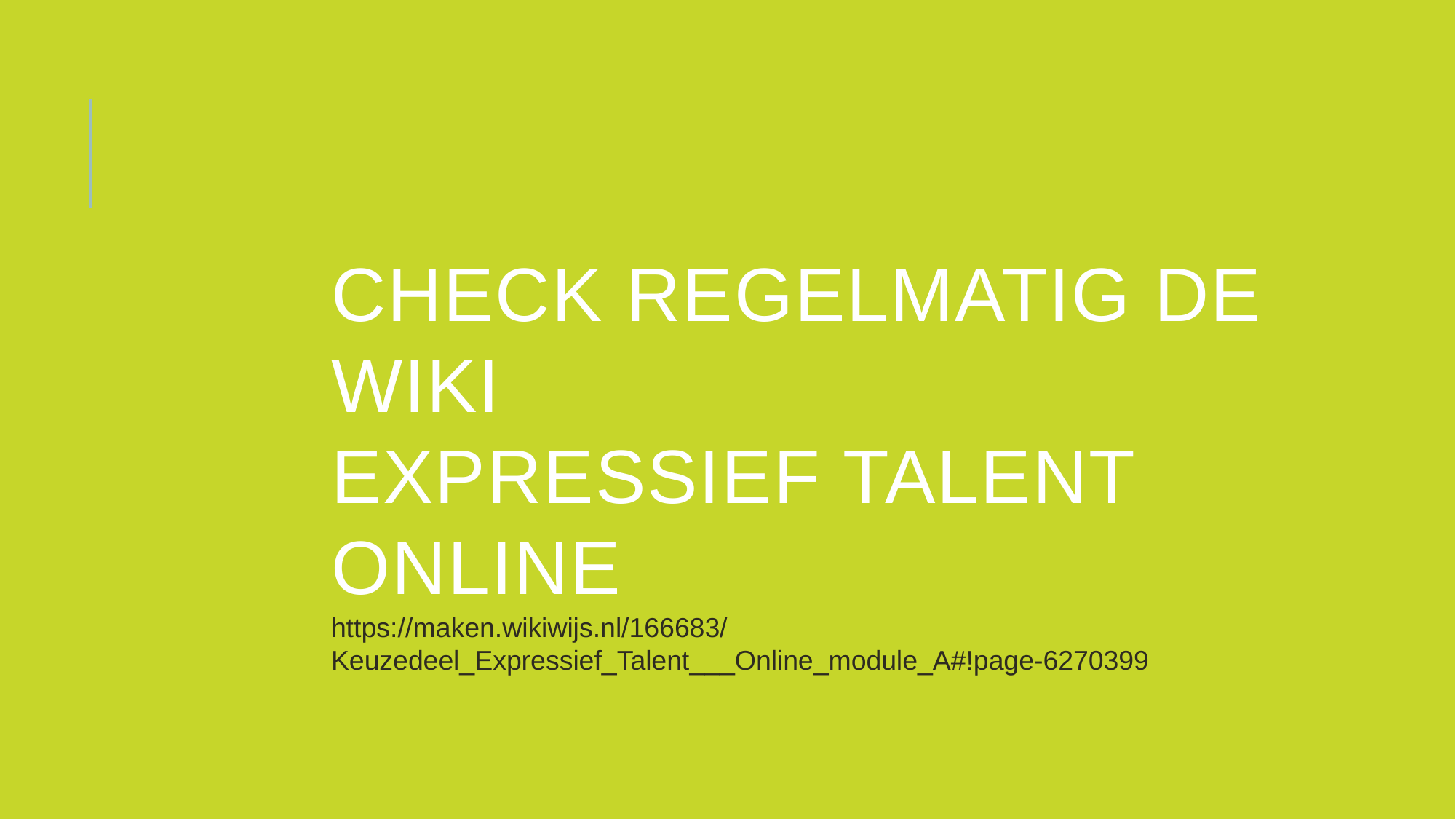

#
Check regelmatig de wiki
Expressief talent online
https://maken.wikiwijs.nl/166683/Keuzedeel_Expressief_Talent___Online_module_A#!page-6270399